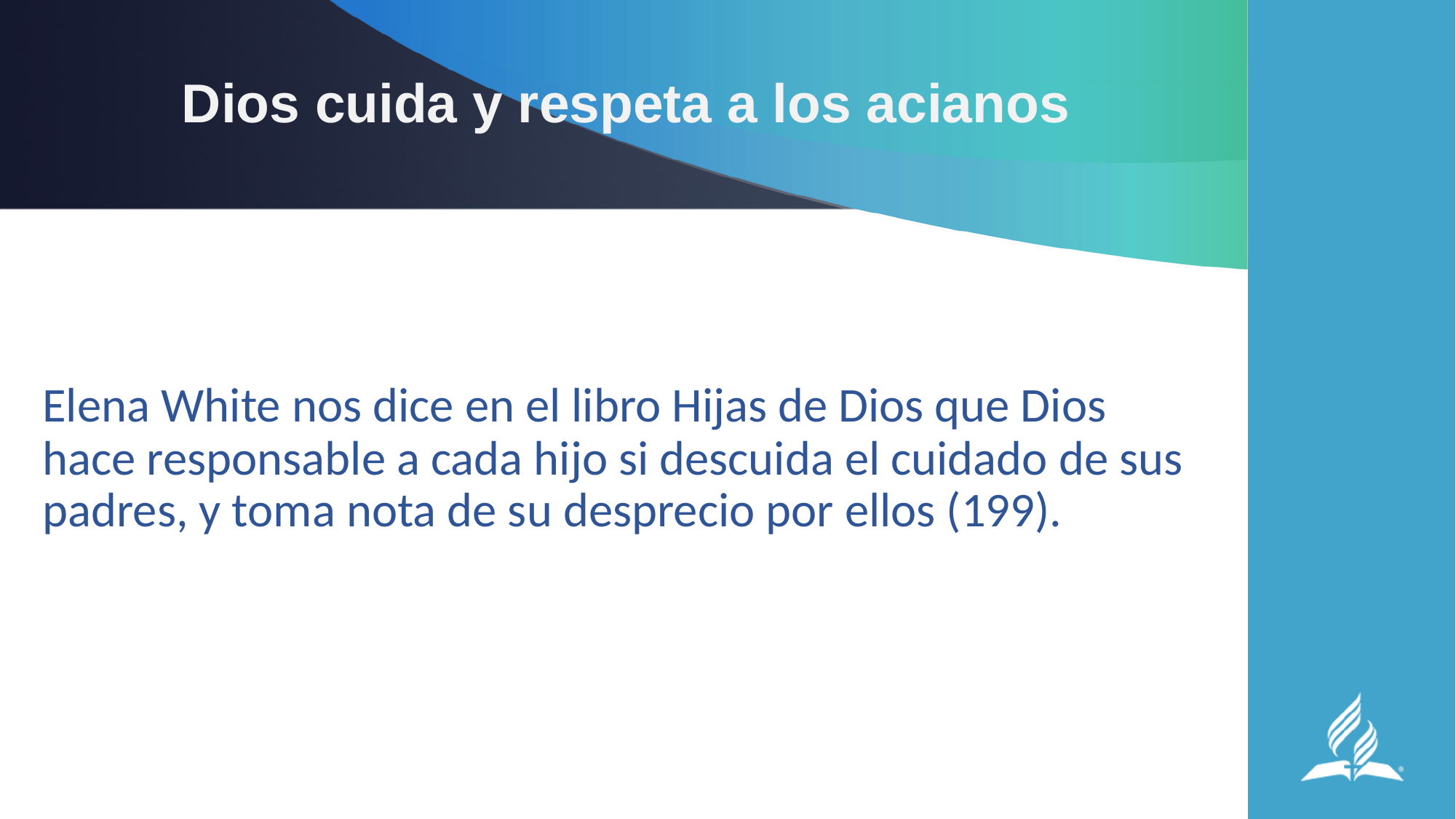

# Dios cuida y respeta a los acianos

Elena White nos dice en el libro Hijas de Dios que Dios hace responsable a cada hijo si descuida el cuidado de sus padres, y toma nota de su desprecio por ellos (199).